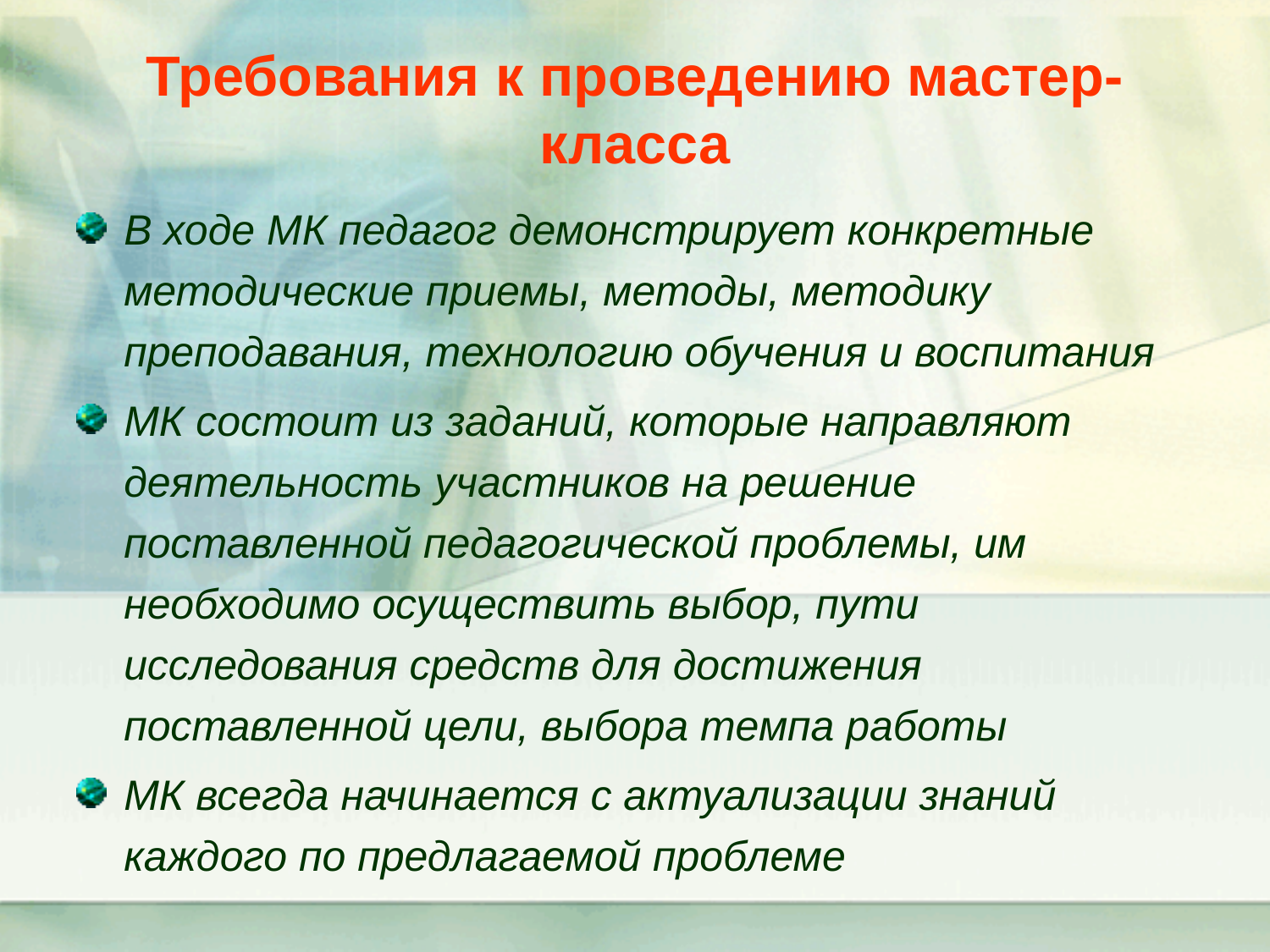

# Требования к проведению мастер-класса
В ходе МК педагог демонстрирует конкретные методические приемы, методы, методику преподавания, технологию обучения и воспитания
МК состоит из заданий, которые направляют деятельность участников на решение поставленной педагогической проблемы, им необходимо осуществить выбор, пути исследования средств для достижения поставленной цели, выбора темпа работы
МК всегда начинается с актуализации знаний каждого по предлагаемой проблеме